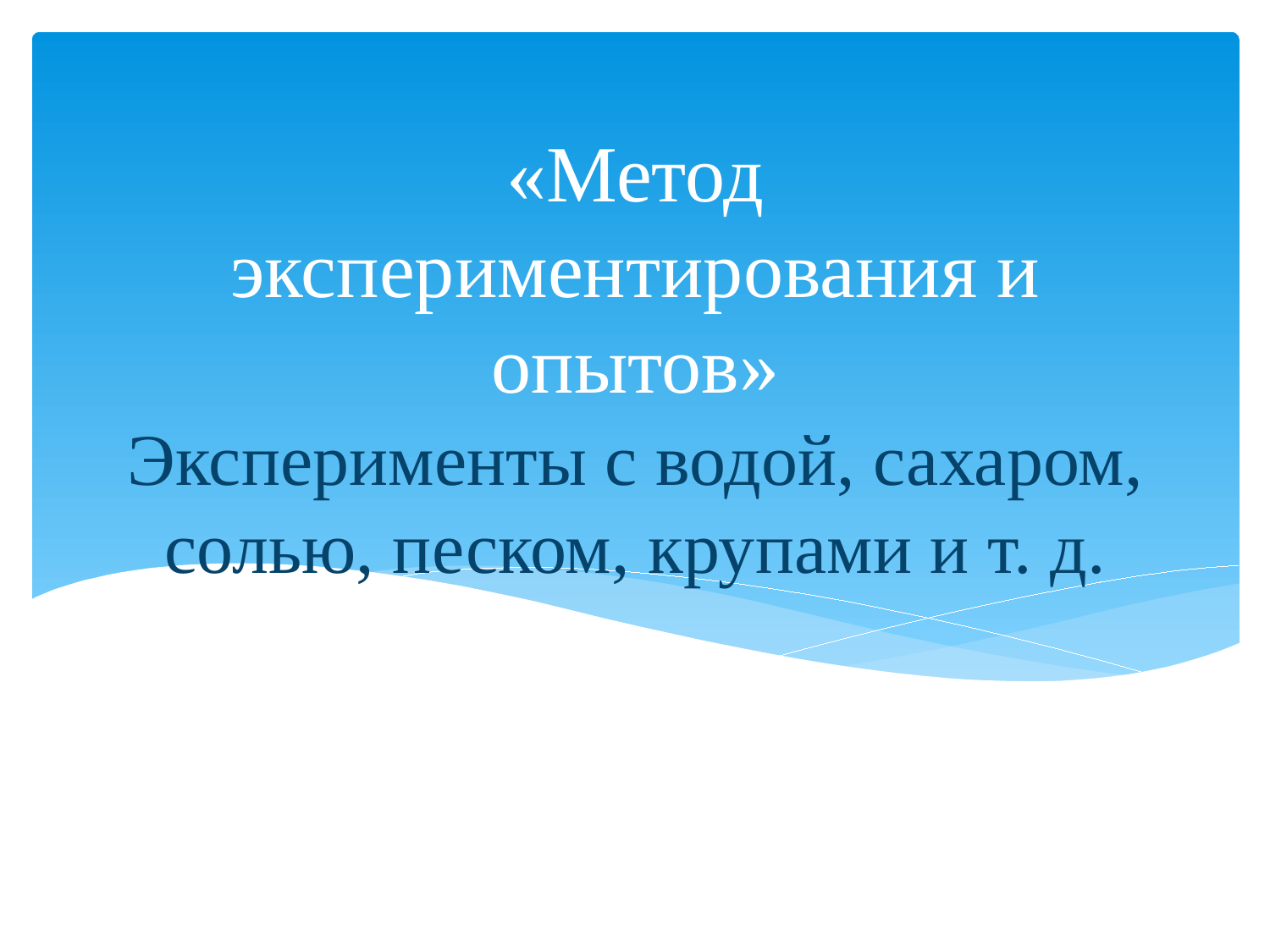

«Метод экспериментирования и опытов»

# Эксперименты с водой, сахаром, солью, песком, крупами и т. д.